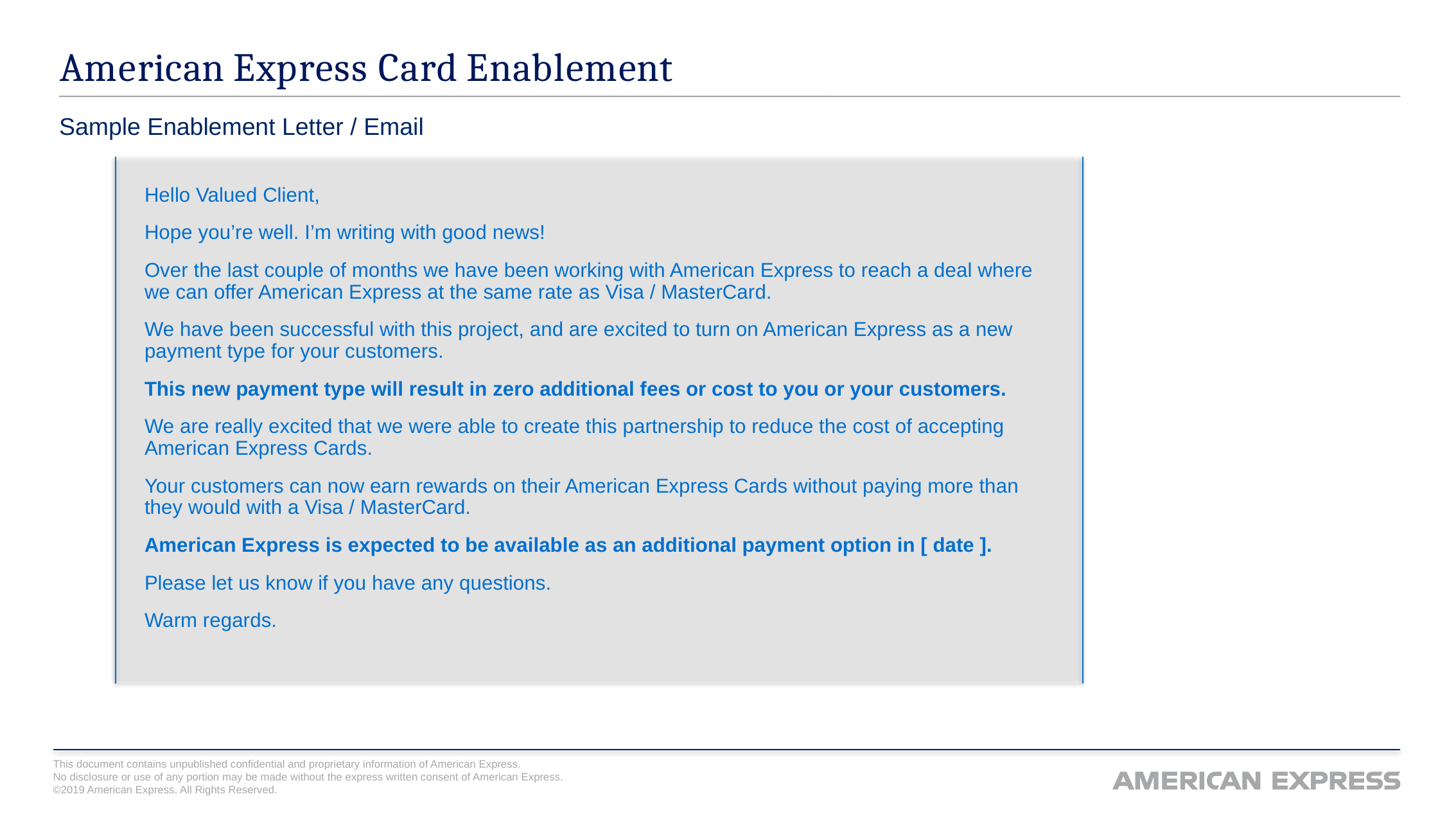

# American Express Card Enablement
Sample Enablement Letter / Email

Hello Valued Client,
Hope you’re well. I’m writing with good news!
Over the last couple of months we have been working with American Express to reach a deal where we can offer American Express at the same rate as Visa / MasterCard.
We have been successful with this project, and are excited to turn on American Express as a new payment type for your customers.
This new payment type will result in zero additional fees or cost to you or your customers.
We are really excited that we were able to create this partnership to reduce the cost of accepting American Express Cards.
Your customers can now earn rewards on their American Express Cards without paying more than they would with a Visa / MasterCard.
American Express is expected to be available as an additional payment option in [ date ].
Please let us know if you have any questions.
Warm regards.